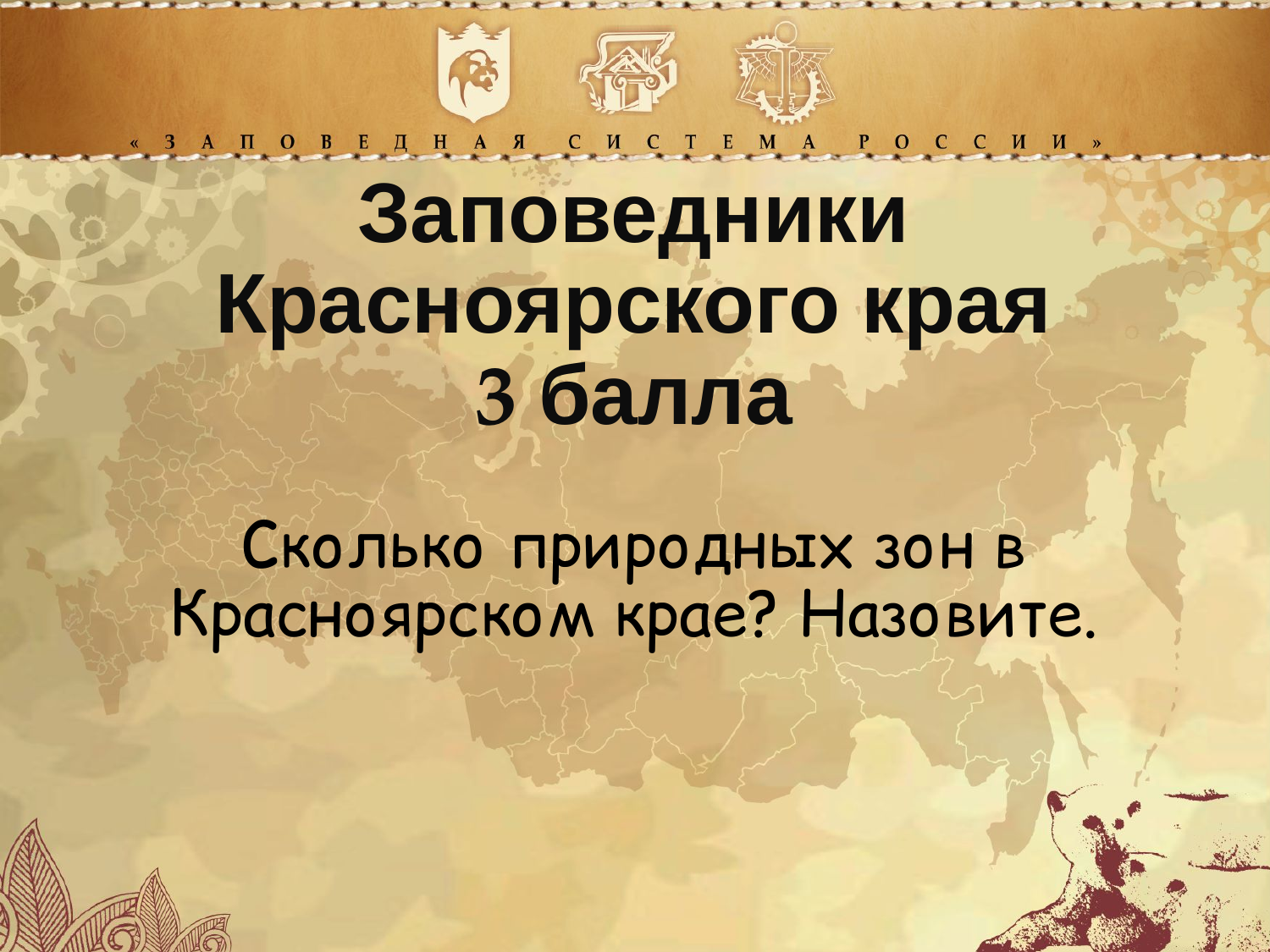

Заповедники Красноярского края
3 балла
Сколько природных зон в Красноярском крае? Назовите.